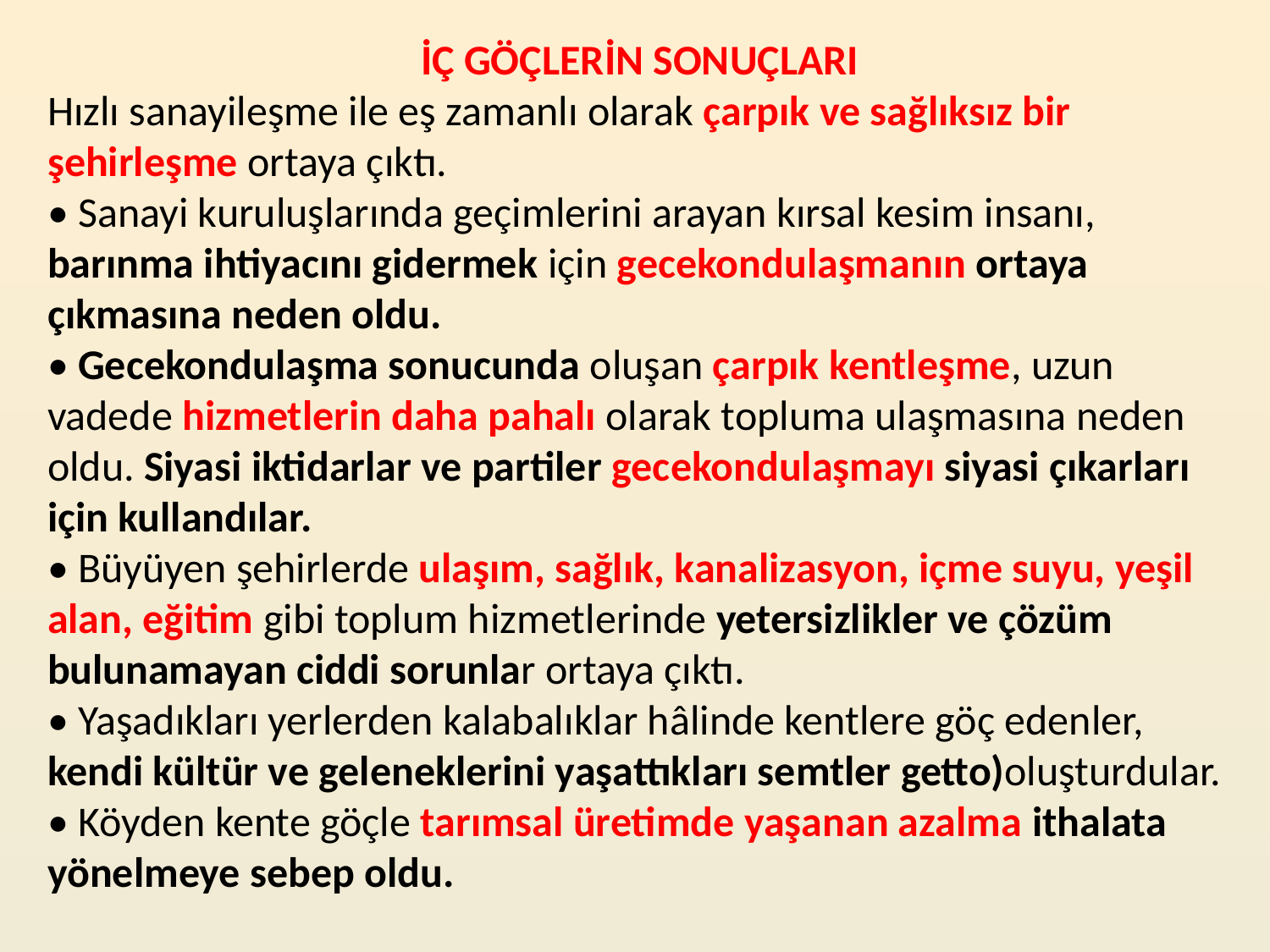

İÇ GÖÇLERİN SONUÇLARI
Hızlı sanayileşme ile eş zamanlı olarak çarpık ve sağlıksız bir şehirleşme ortaya çıktı.
• Sanayi kuruluşlarında geçimlerini arayan kırsal kesim insanı, barınma ihtiyacını gidermek için gecekondulaşmanın ortaya çıkmasına neden oldu.
• Gecekondulaşma sonucunda oluşan çarpık kentleşme, uzun vadede hizmetlerin daha pahalı olarak topluma ulaşmasına neden oldu. Siyasi iktidarlar ve partiler gecekondulaşmayı siyasi çıkarları için kullandılar.
• Büyüyen şehirlerde ulaşım, sağlık, kanalizasyon, içme suyu, yeşil alan, eğitim gibi toplum hizmetlerinde yetersizlikler ve çözüm bulunamayan ciddi sorunlar ortaya çıktı.
• Yaşadıkları yerlerden kalabalıklar hâlinde kentlere göç edenler, kendi kültür ve geleneklerini yaşattıkları semtler getto)oluşturdular.
• Köyden kente göçle tarımsal üretimde yaşanan azalma ithalata yönelmeye sebep oldu.